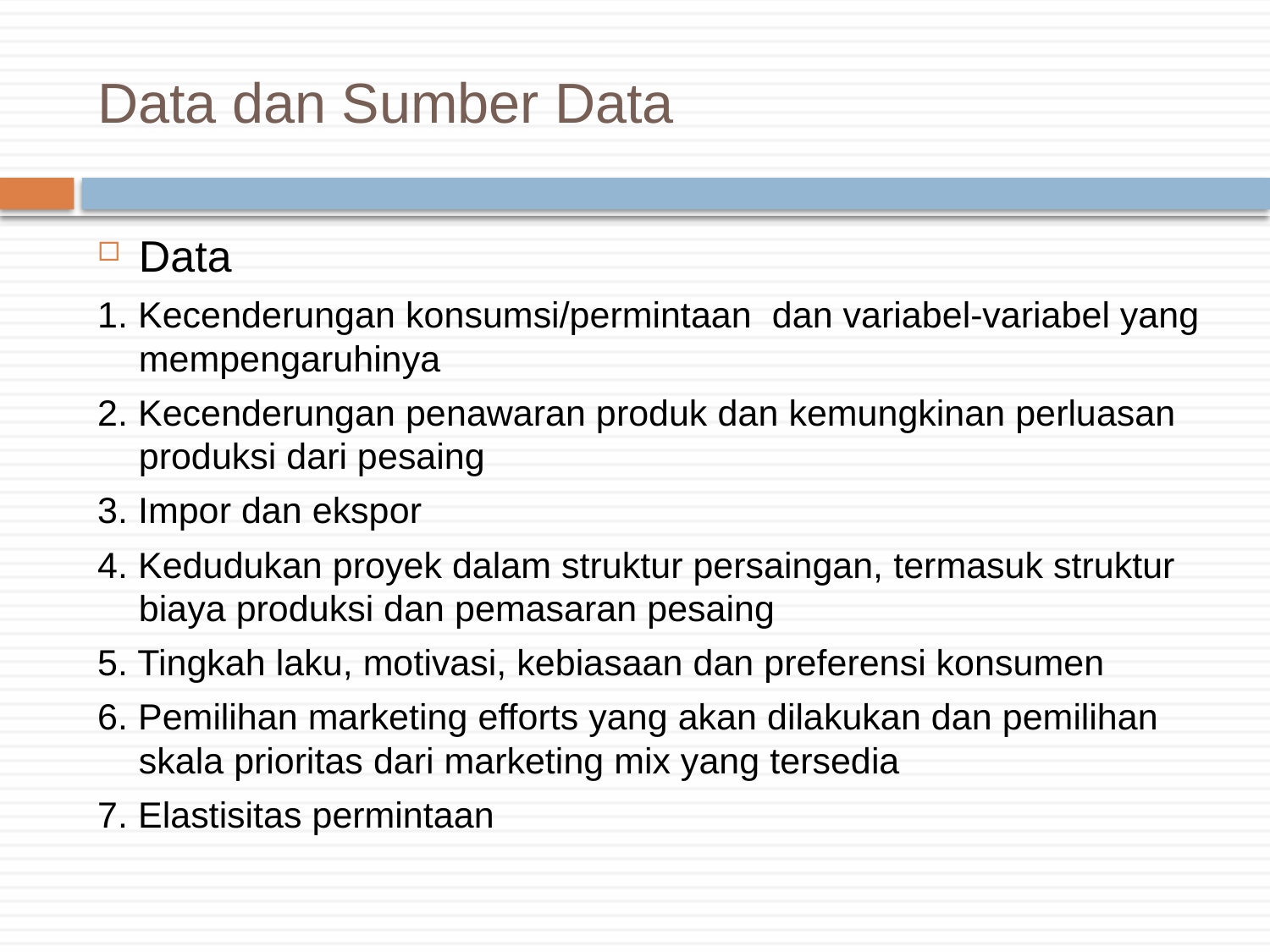

# Data dan Sumber Data
Data
1. Kecenderungan konsumsi/permintaan  dan variabel-variabel yang mempengaruhinya
2. Kecenderungan penawaran produk dan kemungkinan perluasan produksi dari pesaing
3. Impor dan ekspor
4. Kedudukan proyek dalam struktur persaingan, termasuk struktur biaya produksi dan pemasaran pesaing
5. Tingkah laku, motivasi, kebiasaan dan preferensi konsumen
6. Pemilihan marketing efforts yang akan dilakukan dan pemilihan skala prioritas dari marketing mix yang tersedia
7. Elastisitas permintaan